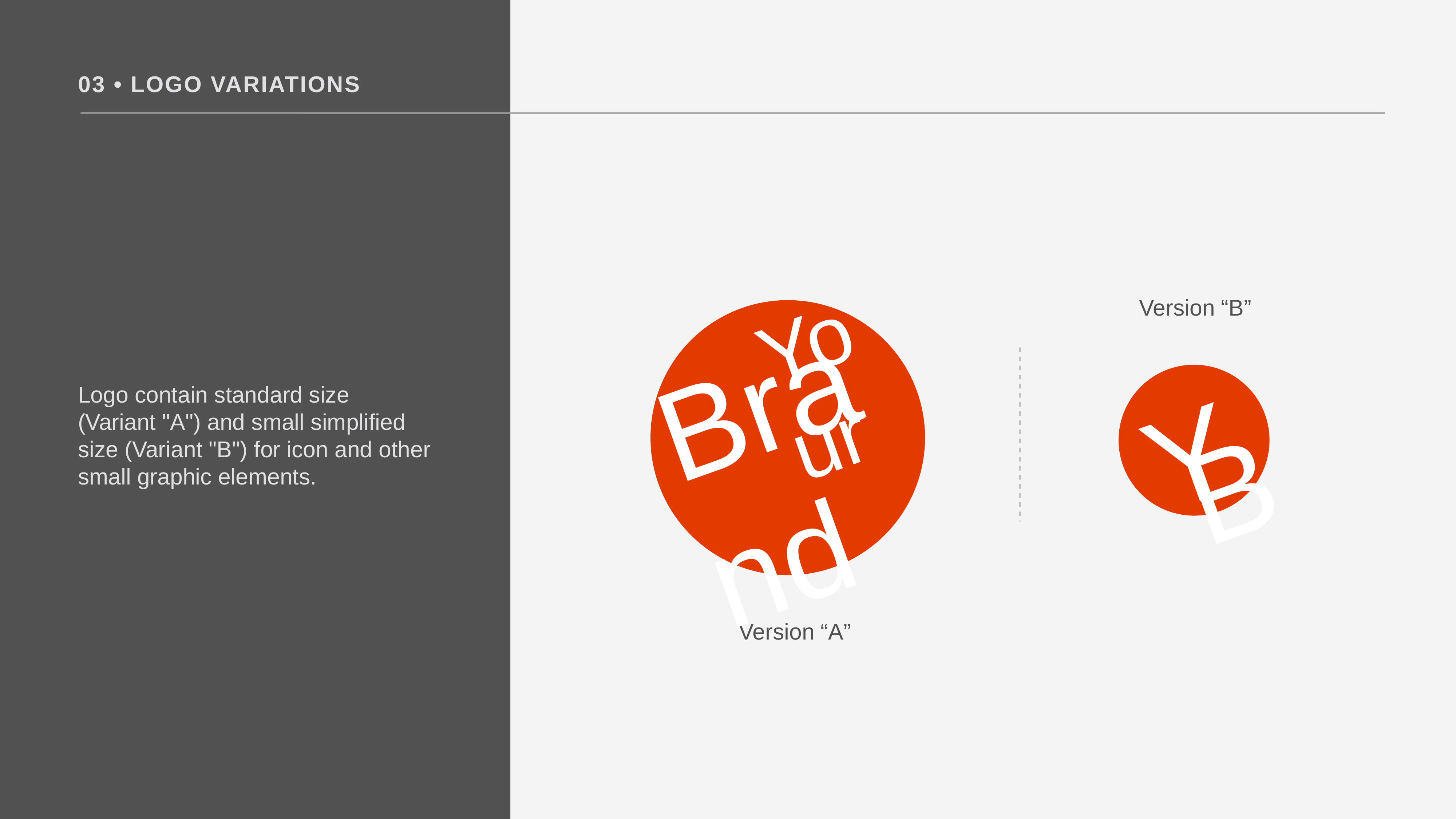

03 • Logo Variations
Version “B”

Logo contain standard size (Variant "A") and small simplified size (Variant "B") for icon and other small graphic elements.

Your

Y
B
Brand
Version “A”